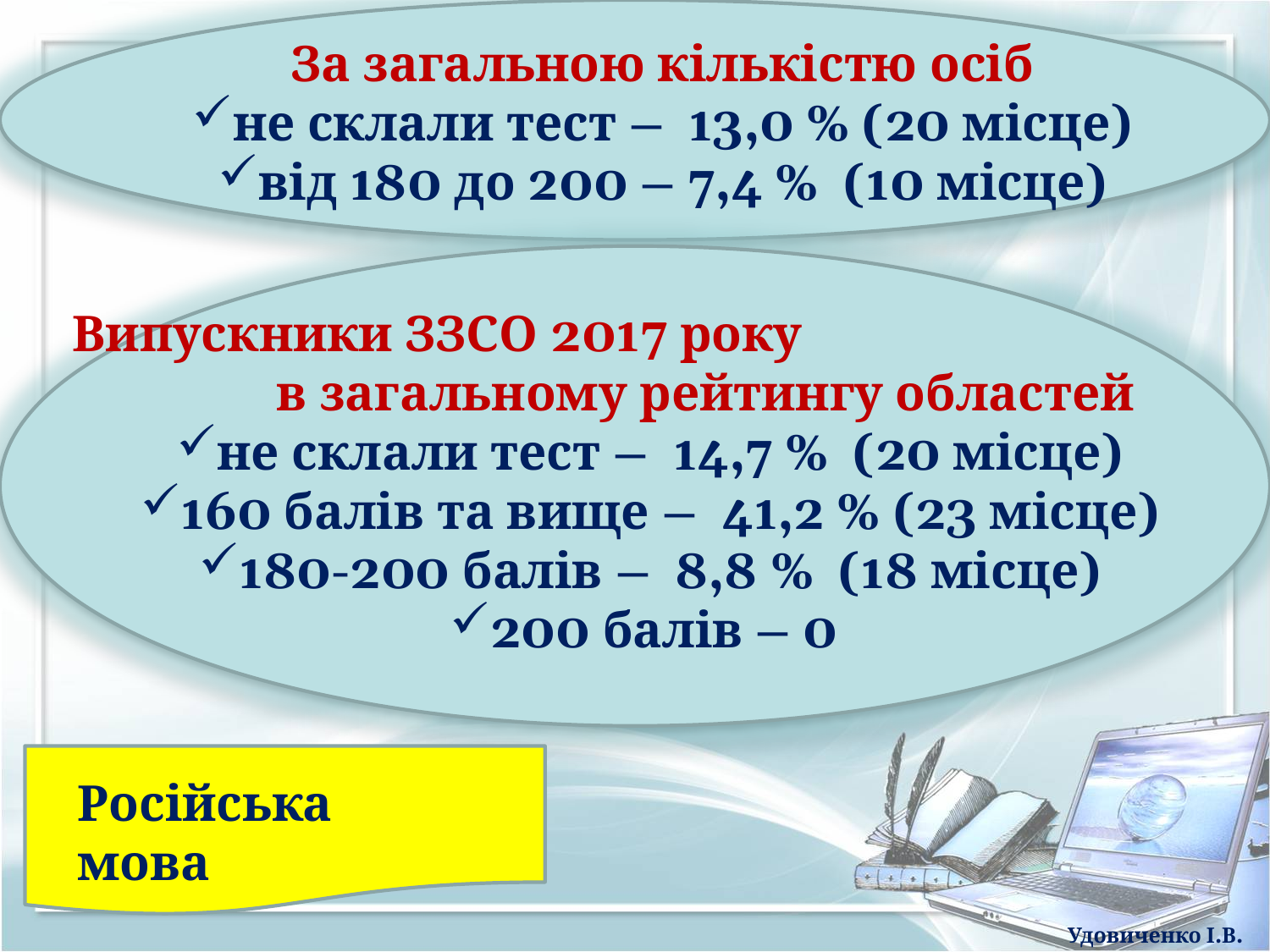

За загальною кількістю осіб
не склали тест –  13,0 % (20 місце)
від 180 до 200 – 7,4 %  (10 місце)

Випускники ЗЗСО 2017 року                                             в загальному рейтингу областей
не склали тест –  14,7 %  (20 місце)
160 балів та вище –  41,2 % (23 місце)
180-200 балів –  8,8 %  (18 місце)
200 балів – 0

Російська мова
Удовиченко І.В.